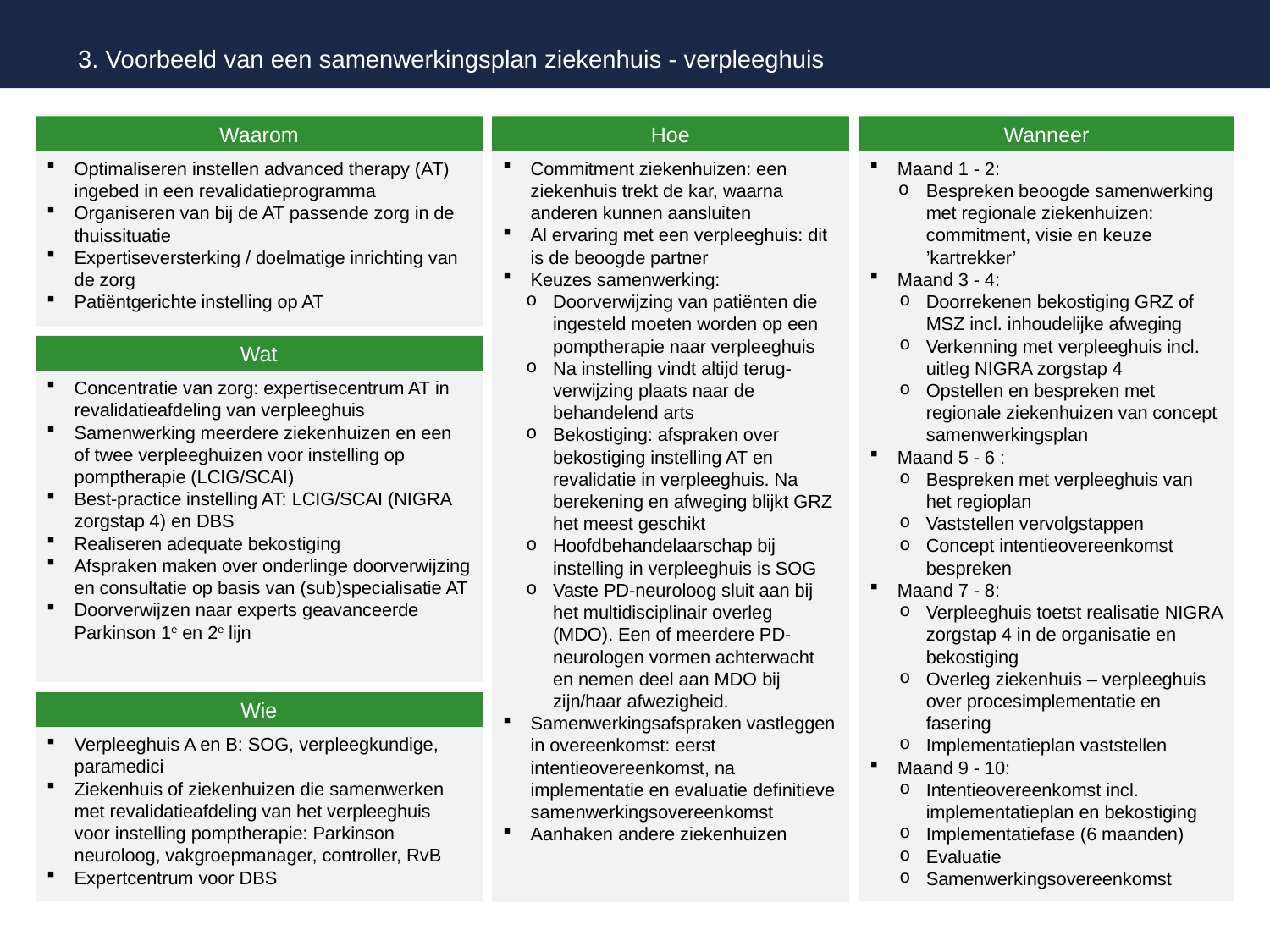

3. Voorbeeld van een samenwerkingsplan ziekenhuis - verpleeghuis

Waarom
Hoe
Wanneer
Optimaliseren instellen advanced therapy (AT) ingebed in een revalidatieprogramma
Organiseren van bij de AT passende zorg in de thuissituatie
Expertiseversterking / doelmatige inrichting van de zorg
Patiëntgerichte instelling op AT
Commitment ziekenhuizen: een ziekenhuis trekt de kar, waarna anderen kunnen aansluiten
Al ervaring met een verpleeghuis: dit is de beoogde partner
Keuzes samenwerking:
Doorverwijzing van patiënten die ingesteld moeten worden op een pomptherapie naar verpleeghuis
Na instelling vindt altijd terug-verwijzing plaats naar de behandelend arts
Bekostiging: afspraken over bekostiging instelling AT en revalidatie in verpleeghuis. Na berekening en afweging blijkt GRZ het meest geschikt
Hoofdbehandelaarschap bij instelling in verpleeghuis is SOG
Vaste PD-neuroloog sluit aan bij het multidisciplinair overleg (MDO). Een of meerdere PD-neurologen vormen achterwacht en nemen deel aan MDO bij zijn/haar afwezigheid.
Samenwerkingsafspraken vastleggen in overeenkomst: eerst intentieovereenkomst, na implementatie en evaluatie definitieve samenwerkingsovereenkomst
Aanhaken andere ziekenhuizen
Maand 1 - 2:
Bespreken beoogde samenwerking met regionale ziekenhuizen: commitment, visie en keuze ’kartrekker’
Maand 3 - 4:
Doorrekenen bekostiging GRZ of MSZ incl. inhoudelijke afweging
Verkenning met verpleeghuis incl. uitleg NIGRA zorgstap 4
Opstellen en bespreken met regionale ziekenhuizen van concept samenwerkingsplan
Maand 5 - 6 :
Bespreken met verpleeghuis van het regioplan
Vaststellen vervolgstappen
Concept intentieovereenkomst bespreken
Maand 7 - 8:
Verpleeghuis toetst realisatie NIGRA zorgstap 4 in de organisatie en bekostiging
Overleg ziekenhuis – verpleeghuis over procesimplementatie en fasering
Implementatieplan vaststellen
Maand 9 - 10:
Intentieovereenkomst incl. implementatieplan en bekostiging
Implementatiefase (6 maanden)
Evaluatie
Samenwerkingsovereenkomst
Wat
Concentratie van zorg: expertisecentrum AT in revalidatieafdeling van verpleeghuis
Samenwerking meerdere ziekenhuizen en een of twee verpleeghuizen voor instelling op pomptherapie (LCIG/SCAI)
Best-practice instelling AT: LCIG/SCAI (NIGRA zorgstap 4) en DBS
Realiseren adequate bekostiging
Afspraken maken over onderlinge doorverwijzing en consultatie op basis van (sub)specialisatie AT
Doorverwijzen naar experts geavanceerde Parkinson 1e en 2e lijn

Wie
Verpleeghuis A en B: SOG, verpleegkundige, paramedici
Ziekenhuis of ziekenhuizen die samenwerken met revalidatieafdeling van het verpleeghuis voor instelling pomptherapie: Parkinson neuroloog, vakgroepmanager, controller, RvB
Expertcentrum voor DBS